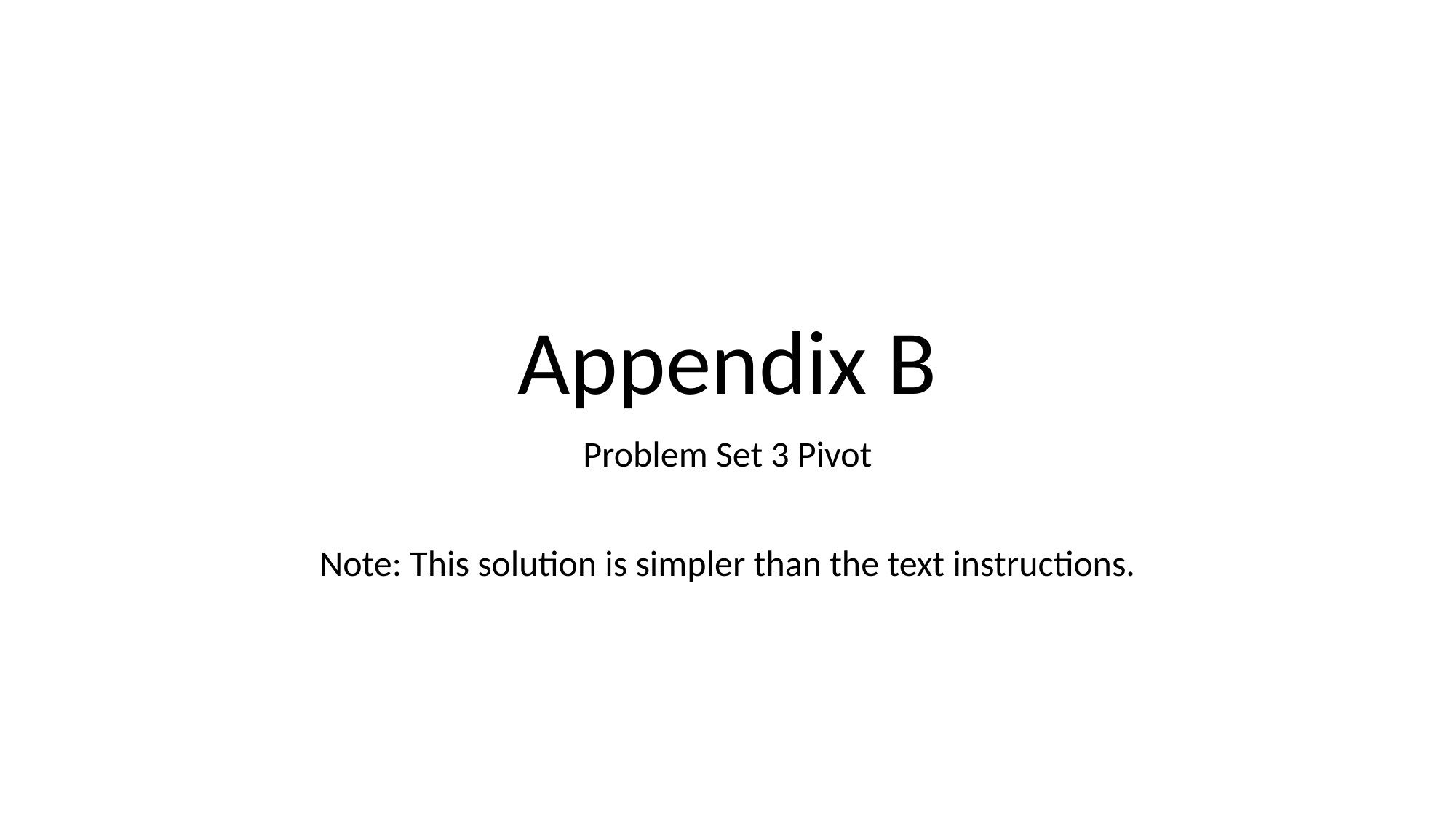

# Appendix B
Problem Set 3 Pivot

Note: This solution is simpler than the text instructions.